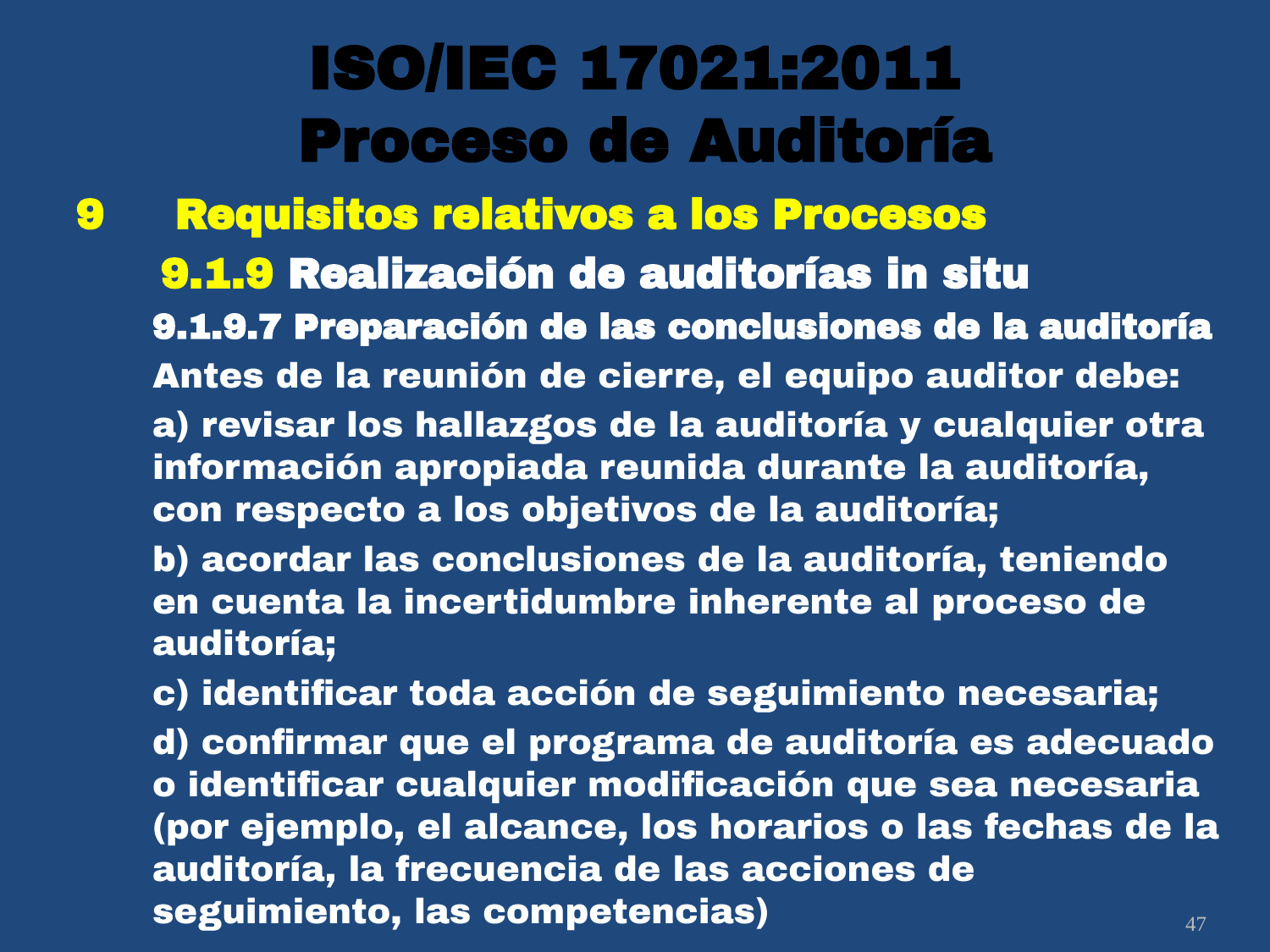

# ISO/IEC 17021:2011 Proceso de Auditoría
9	 Requisitos relativos a los Procesos
	9.1.9 Realización de auditorías in situ
	9.1.9.7 Preparación de las conclusiones de la auditoría
	Antes de la reunión de cierre, el equipo auditor debe:
	a) revisar los hallazgos de la auditoría y cualquier otra información apropiada reunida durante la auditoría, con respecto a los objetivos de la auditoría;
	b) acordar las conclusiones de la auditoría, teniendo en cuenta la incertidumbre inherente al proceso de auditoría;
	c) identificar toda acción de seguimiento necesaria;
	d) confirmar que el programa de auditoría es adecuado o identificar cualquier modificación que sea necesaria (por ejemplo, el alcance, los horarios o las fechas de la auditoría, la frecuencia de las acciones de seguimiento, las competencias)
47